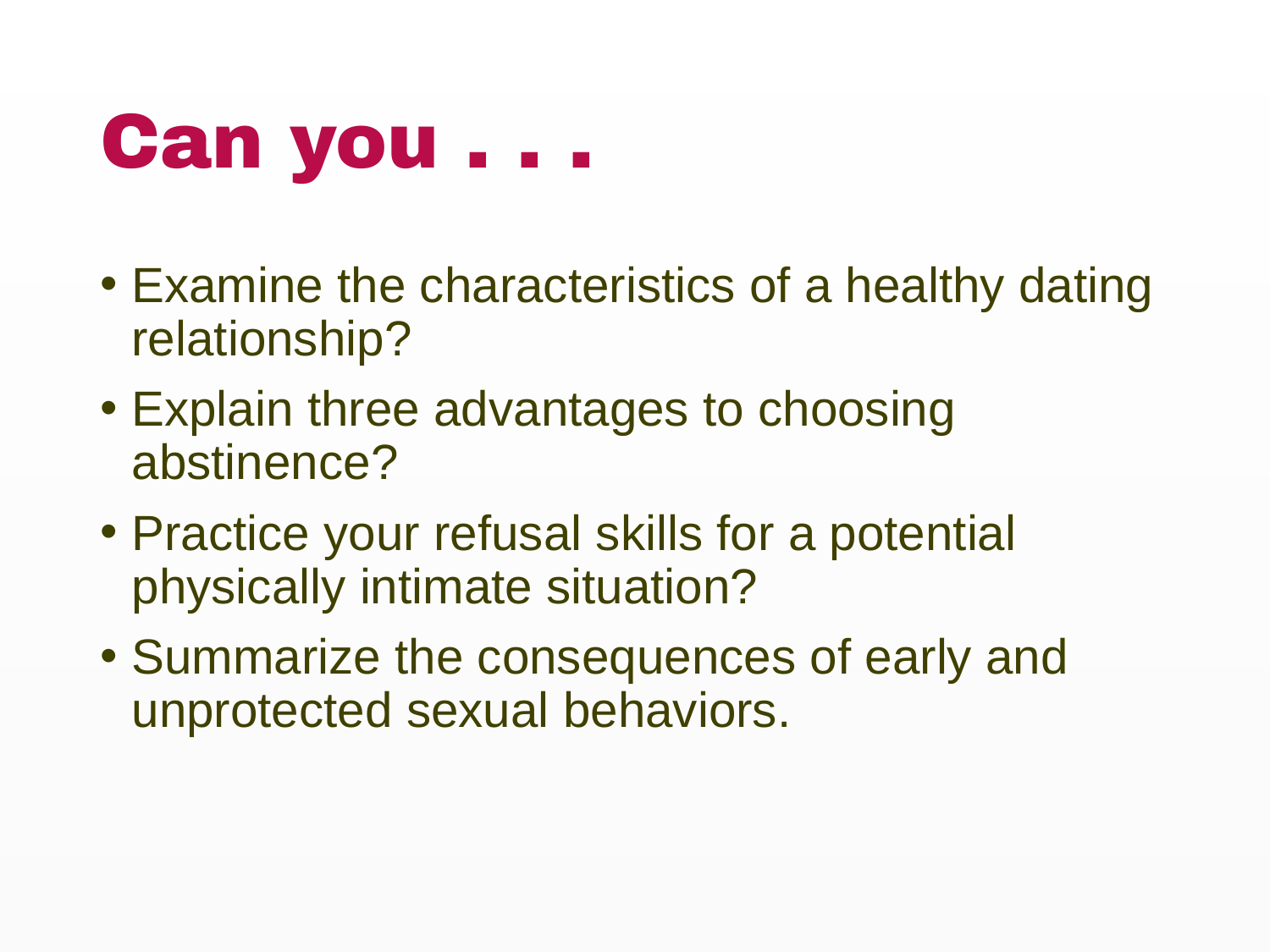

# Can you . . .
Examine the characteristics of a healthy dating relationship?
Explain three advantages to choosing abstinence?
Practice your refusal skills for a potential physically intimate situation?
Summarize the consequences of early and unprotected sexual behaviors.